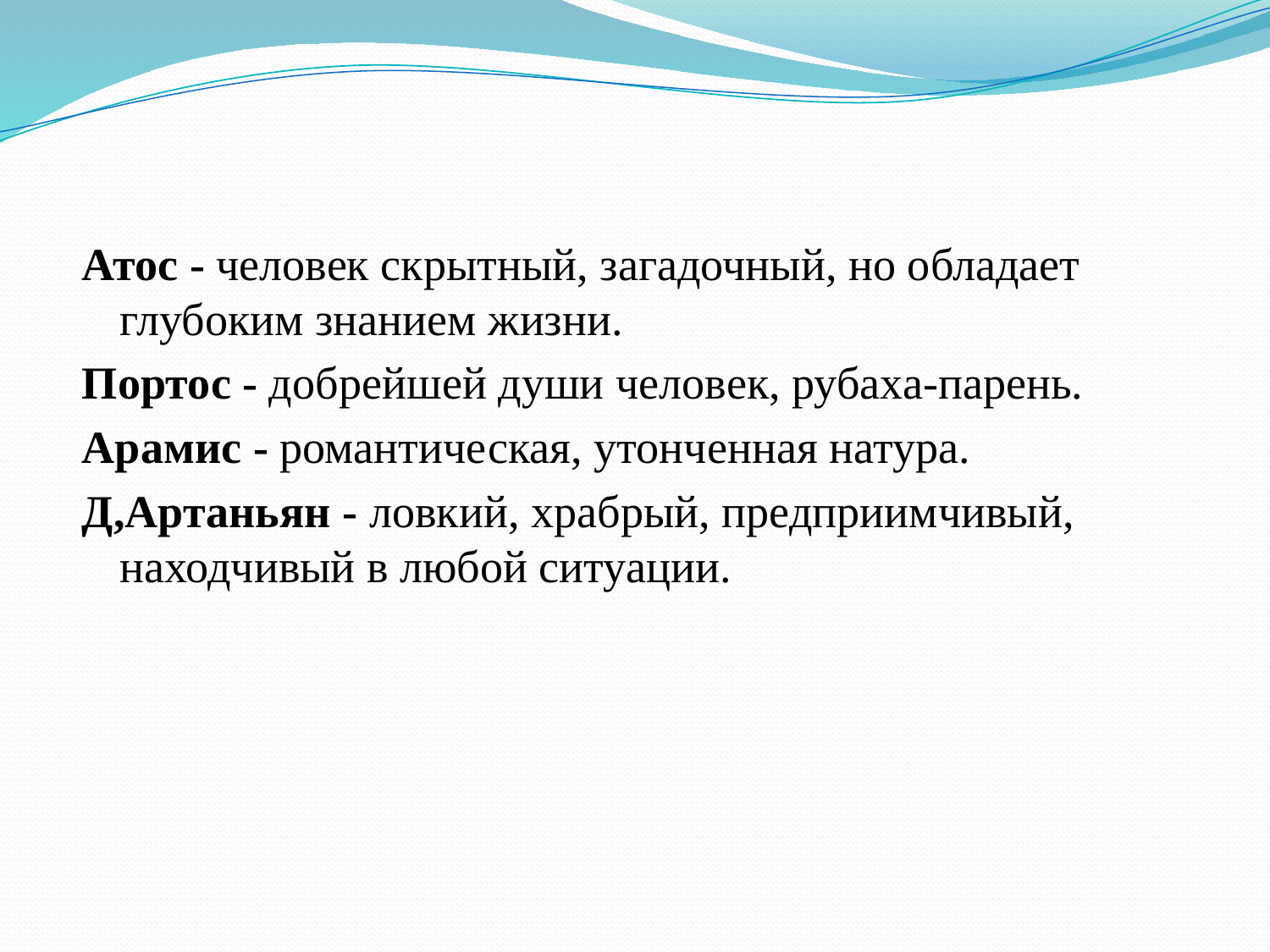

Атос - человек скрытный, загадочный, но обладает глубоким знанием жизни.
Портос - добрейшей души человек, рубаха-парень.
Арамис - романтическая, утонченная натура.
Д,Артаньян - ловкий, храбрый, предприимчивый, находчивый в любой ситуации.